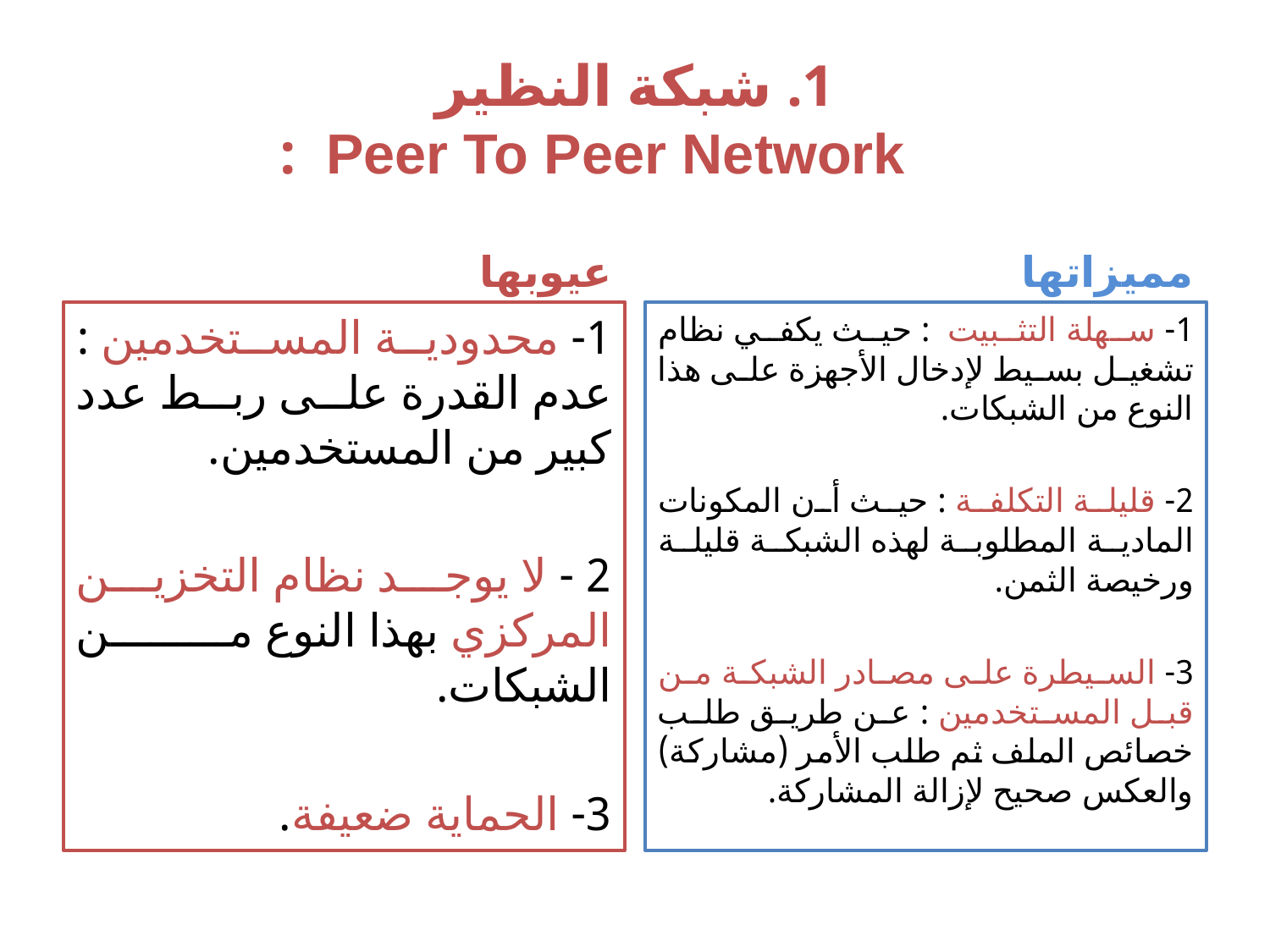

# 1. شبكة النظير Peer To Peer Network  :
عيوبها
مميزاتها
1- محدودية المستخدمين : عدم القدرة على ربط عدد كبير من المستخدمين.

2 - لا يوجد نظام التخزين المركزي بهذا النوع من الشبكات.

3- الحماية ضعيفة.
1- سهلة التثبيت  : حيث يكفي نظام تشغيل بسيط لإدخال الأجهزة على هذا النوع من الشبكات.

2- قليلة التكلفة : حيث أن المكونات المادية المطلوبة لهذه الشبكة قليلة ورخيصة الثمن.

3- السيطرة على مصادر الشبكة من قبل المستخدمين : عن طريق طلب خصائص الملف ثم طلب الأمر (مشاركة) والعكس صحيح لإزالة المشاركة.